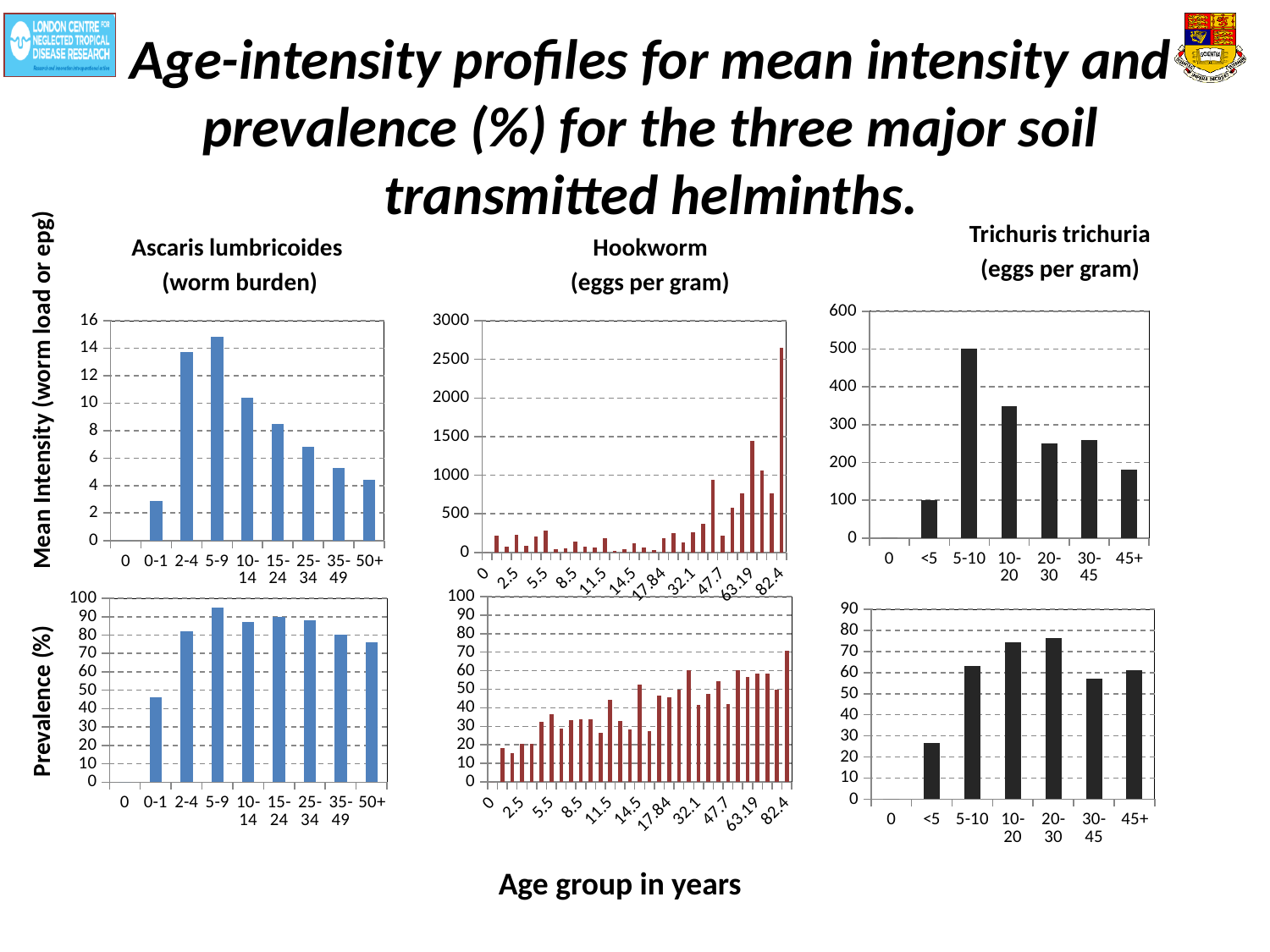

Age-intensity profiles for mean intensity and prevalence (%) for the three major soil transmitted helminths.
Trichuris trichuria
(eggs per gram)
Ascaris lumbricoides
(worm burden)
Hookworm
(eggs per gram)

### Chart

| Category |  |
|---|---|
| 0 | 0.0 |
| <5 | 100.0 |
| 5-10 | 500.0 |
| 10-20 | 350.0 |
| 20-30 | 250.0 |
| 30-45 | 260.0 |
| 45+ | 180.0 |

### Chart

| Category |  |
|---|---|
| 0 | 0.0 |
| <5 | 26.6 |
| 5-10 | 63.2 |
| 10-20 | 74.4 |
| 20-30 | 76.2 |
| 30-45 | 57.3 |
| 45+ | 61.2 |

### Chart

| Category |  |
|---|---|
| 0 | 0.0 |
| 0.5 | 214.8 |
| 1.5 | 76.04 |
| 2.5 | 229.8 |
| 3.5 | 82.16 |
| 4.5 | 202.4800000000001 |
| 5.5 | 282.85 |
| 6.5 | 44.28 |
| 7.5 | 55.62000000000001 |
| 8.5 | 136.39000000000001 |
| 9.5 | 78.58 |
| 10.5 | 65.92 |
| 11.5 | 187.42000000000004 |
| 12.5 | 23.259999999999987 |
| 13.5 | 45.42 |
| 14.5 | 115.89 |
| 15.5 | 60.9 |
| 16.5 | 35.14 |
| 17.84 | 187.19 |
| 21.79 | 253.95000000000007 |
| 27.1 | 127.76 |
| 32.1 | 264.74 |
| 37.300000000000004 | 368.66 |
| 42.4 | 935.7 |
| 47.7 | 212.23 |
| 52.78 | 573.02 |
| 57.120000000000012 | 766.8 |
| 63.190000000000012 | 1445.3 |
| 69.2 | 1057.5 |
| 75.55 | 765.8399999999996 |
| 82.4 | 2650.54 |

### Chart

| Category |  |
|---|---|
| 0 | 0.0 |
| 0-1 | 2.9 |
| 2-4 | 13.7 |
| 5-9 | 14.8 |
| 10-14 | 10.4 |
| 15-24 | 8.5 |
| 25-34 | 6.8 |
| 35-49 | 5.3 |
| 50+ | 4.4 |
Mean Intensity (worm load or epg)

### Chart

| Category |  |
|---|---|
| 0 | 0.0 |
| 0.5 | 18.19 |
| 1.5 | 15.38 |
| 2.5 | 20.6 |
| 3.5 | 20.79 |
| 4.5 | 32.32 |
| 5.5 | 36.58 |
| 6.5 | 28.57 |
| 7.5 | 33.33 |
| 8.5 | 33.73000000000001 |
| 9.5 | 33.870000000000005 |
| 10.5 | 26.58 |
| 11.5 | 44.44 |
| 12.5 | 32.69000000000001 |
| 13.5 | 28.259999999999987 |
| 14.5 | 52.63 |
| 15.5 | 27.27 |
| 16.5 | 46.42 |
| 17.84 | 45.83 |
| 21.79 | 49.57 |
| 27.1 | 60.2 |
| 32.1 | 41.57 |
| 37.300000000000004 | 47.42 |
| 42.4 | 54.43 |
| 47.7 | 41.86 |
| 52.78 | 60.38 |
| 57.120000000000012 | 56.67 |
| 63.190000000000012 | 58.53 |
| 69.2 | 58.33 |
| 75.55 | 50.0 |
| 82.4 | 70.73 |

### Chart

| Category |  |
|---|---|
| 0 | 0.0 |
| 0-1 | 46.0 |
| 2-4 | 82.0 |
| 5-9 | 95.0 |
| 10-14 | 87.0 |
| 15-24 | 90.0 |
| 25-34 | 88.0 |
| 35-49 | 80.0 |
| 50+ | 76.0 |
Prevalence (%)
Age group in years